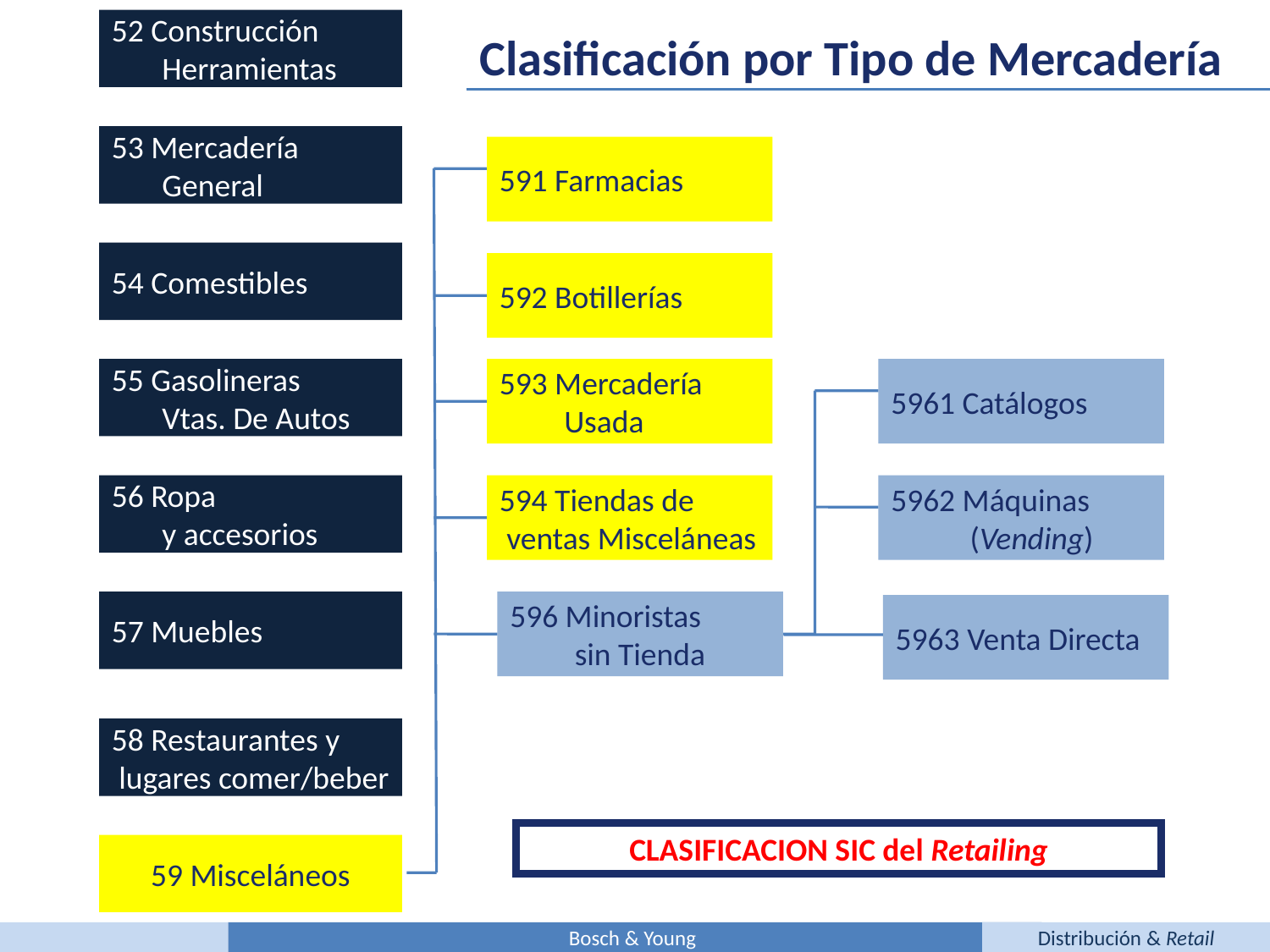

52 Construcción
       Herramientas
53 Mercadería
       General
54 Comestibles
55 Gasolineras
       Vtas. De Autos
56 Ropa
       y accesorios
57 Muebles
58 Restaurantes y
 lugares comer/beber
59 Misceláneos

Clasificación por Tipo de Mercadería
591 Farmacias
592 Botillerías
593 Mercadería
         Usada

594 Tiendas de
 ventas Misceláneas

596 Minoristas
         sin Tienda

5961 Catálogos
5962 Máquinas
           (Vending)
5963 Venta Directa
CLASIFICACION SIC del Retailing

Bosch & Young
Distribución & Retail